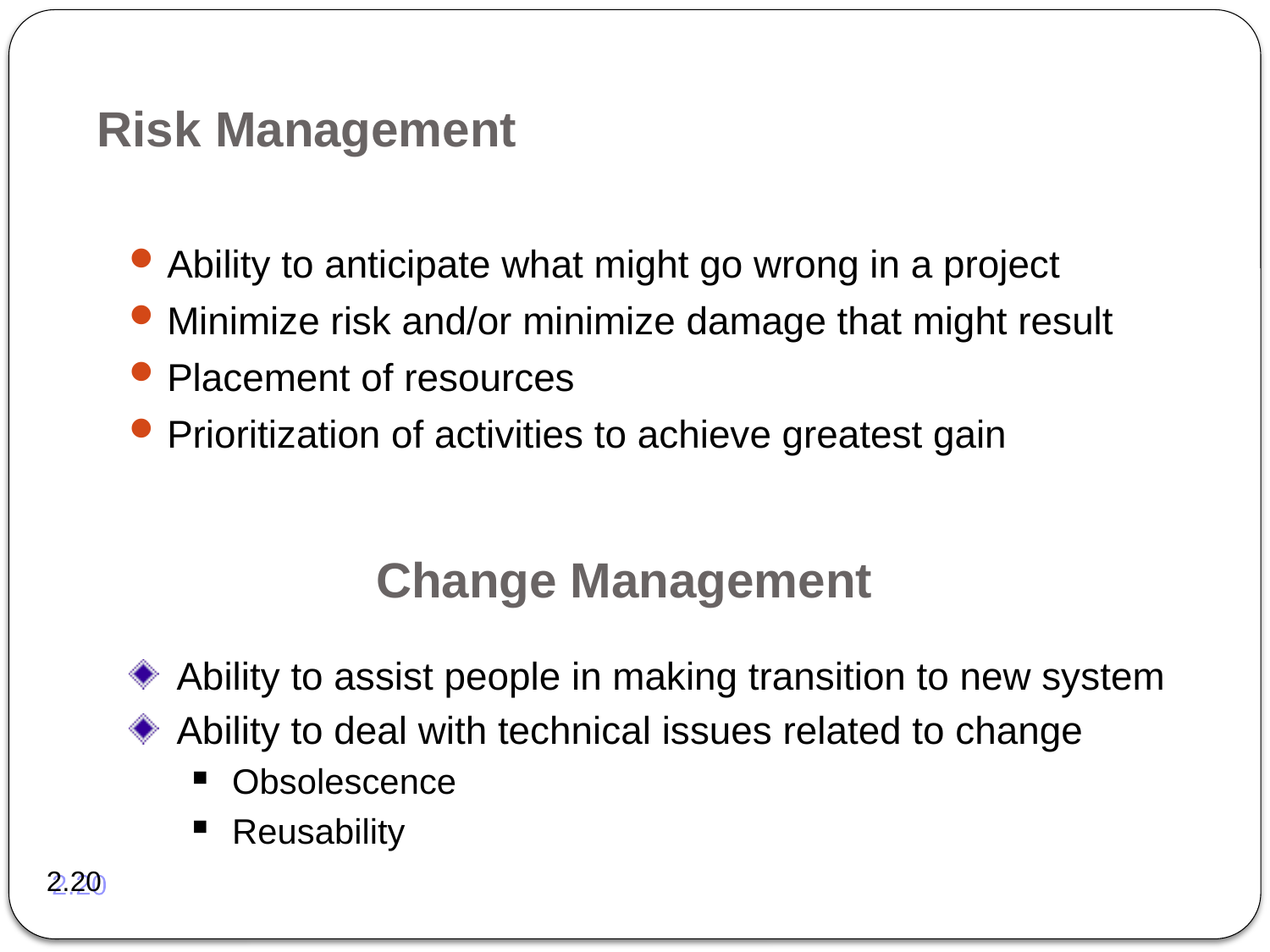

# Risk Management
Ability to anticipate what might go wrong in a project
Minimize risk and/or minimize damage that might result
Placement of resources
Prioritization of activities to achieve greatest gain
Change Management
Ability to assist people in making transition to new system
Ability to deal with technical issues related to change
Obsolescence
Reusability
2.20